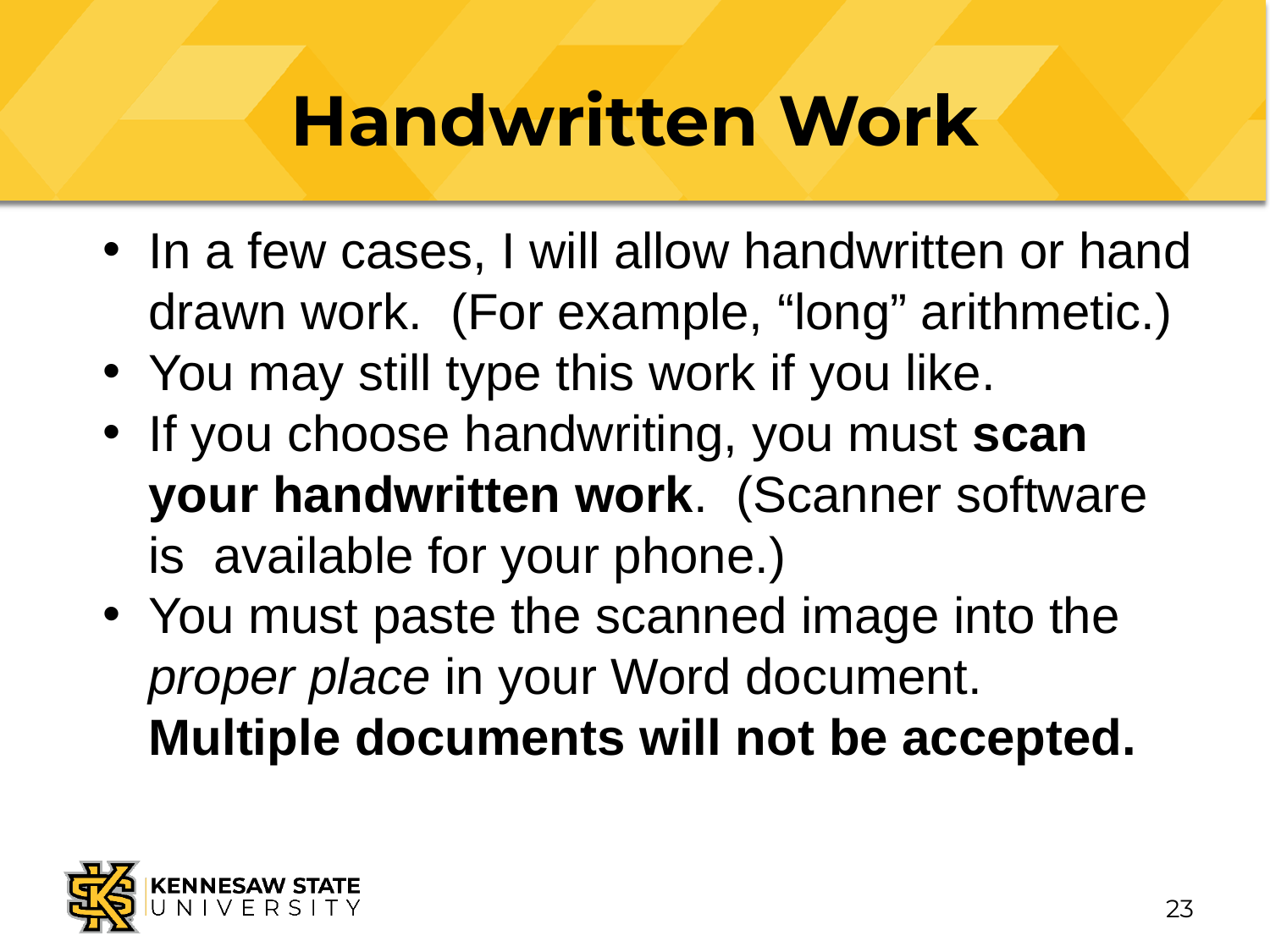

# Handwritten Work
In a few cases, I will allow handwritten or hand drawn work.  (For example, “long” arithmetic.)
You may still type this work if you like.
If you choose handwriting, you must scan your handwritten work.  (Scanner software is  available for your phone.)
You must paste the scanned image into the proper place in your Word document.  Multiple documents will not be accepted.
23